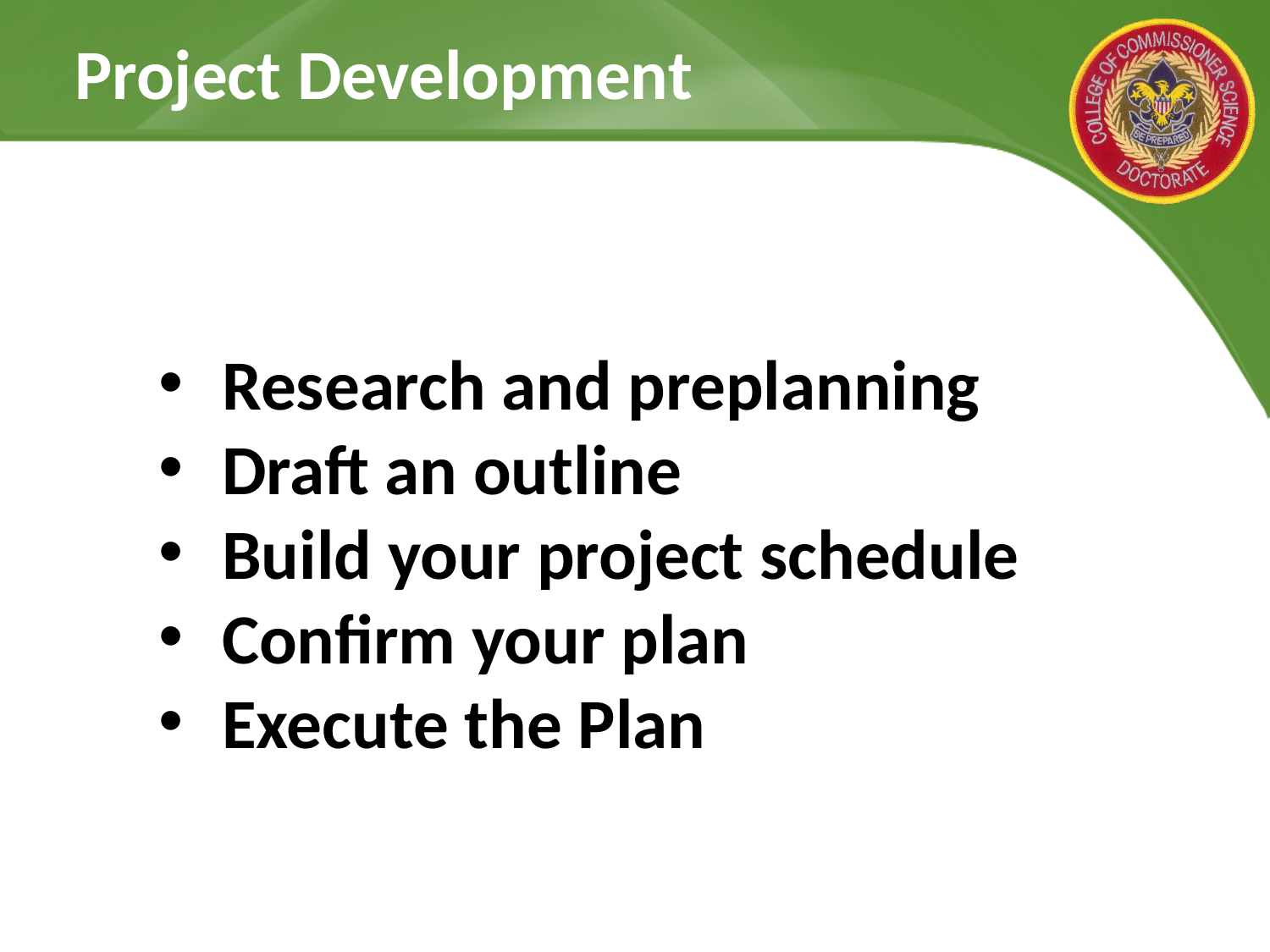

Project Development
Research and preplanning
Draft an outline
Build your project schedule
Confirm your plan
Execute the Plan